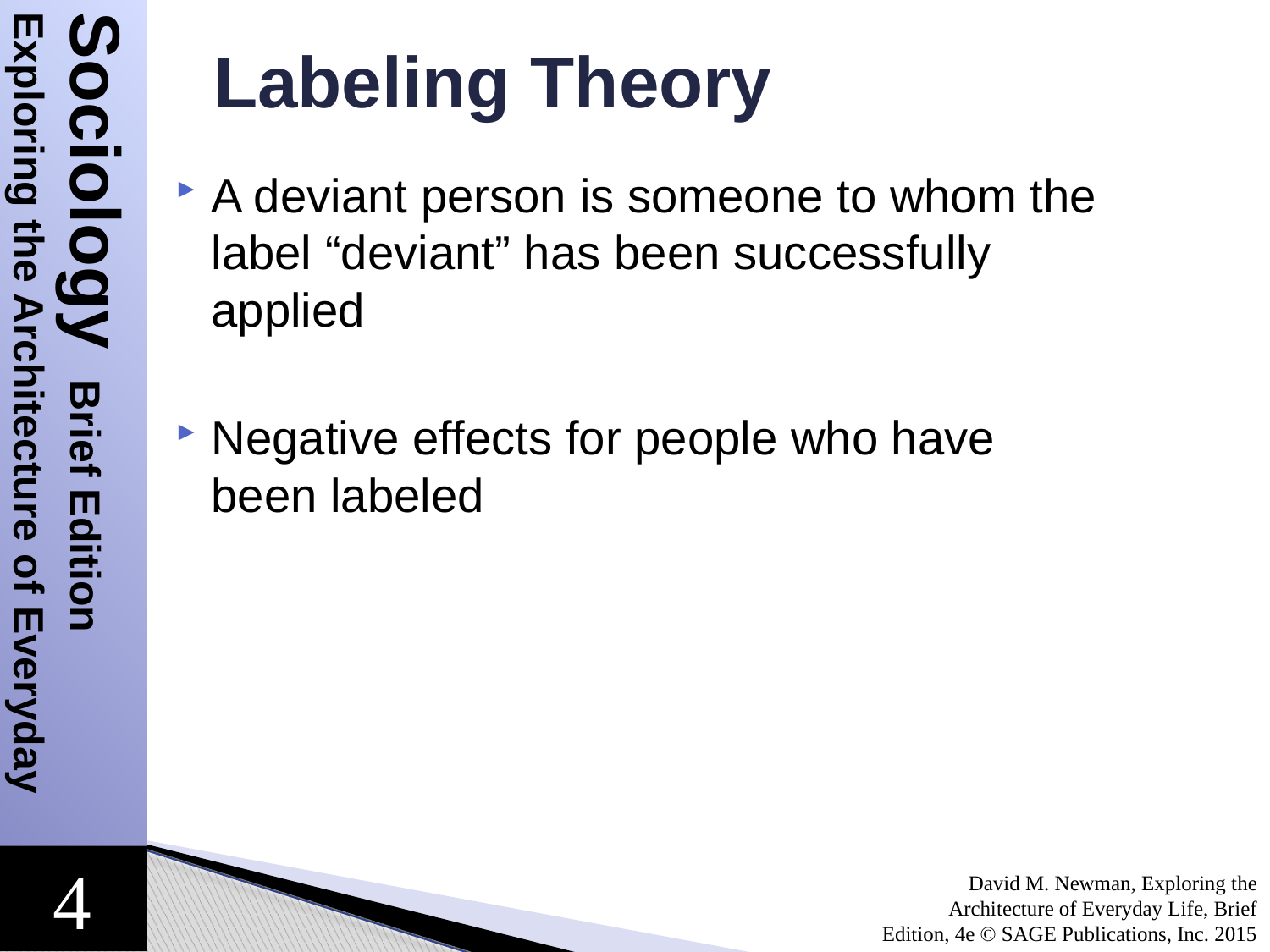

# Labeling Theory
A deviant person is someone to whom the label “deviant” has been successfully applied

Negative effects for people who have been labeled
David M. Newman, Exploring the Architecture of Everyday Life, Brief Edition, 4e © SAGE Publications, Inc. 2015